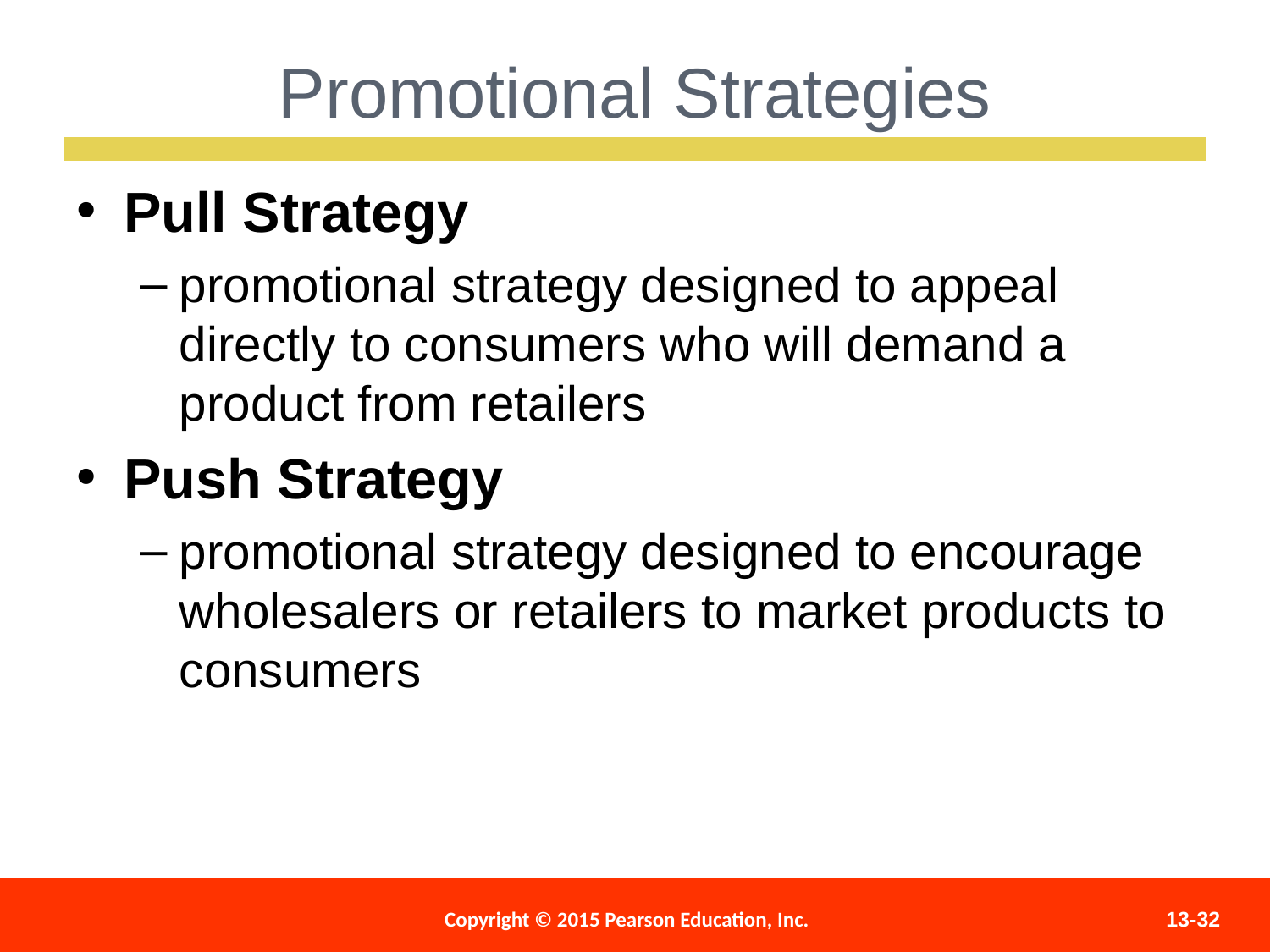

Promotional Strategies
Pull Strategy
promotional strategy designed to appeal directly to consumers who will demand a product from retailers
Push Strategy
promotional strategy designed to encourage wholesalers or retailers to market products to consumers